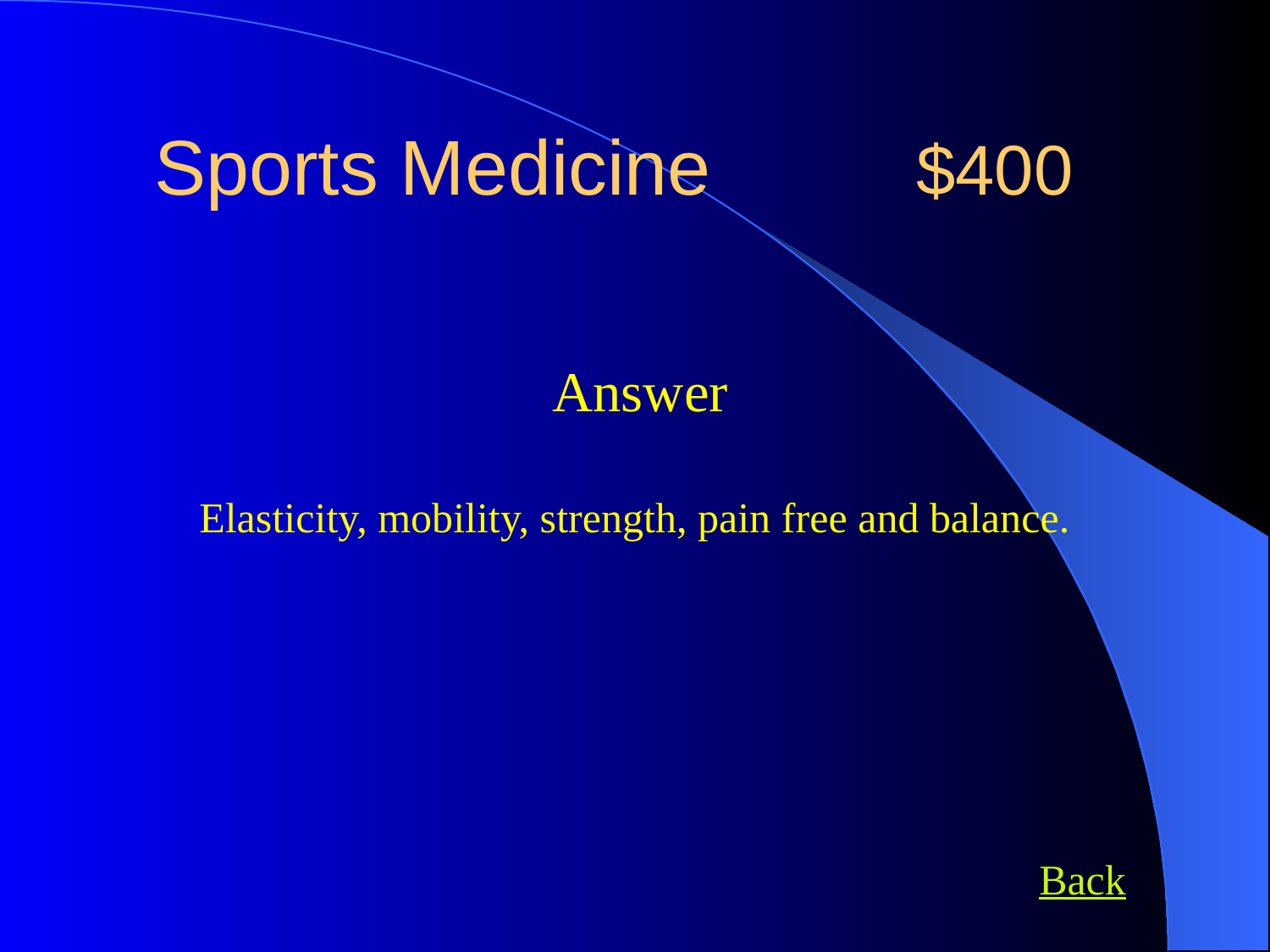

Sports Medicine 		$400
Answer

Elasticity, mobility, strength, pain free and balance.

Back